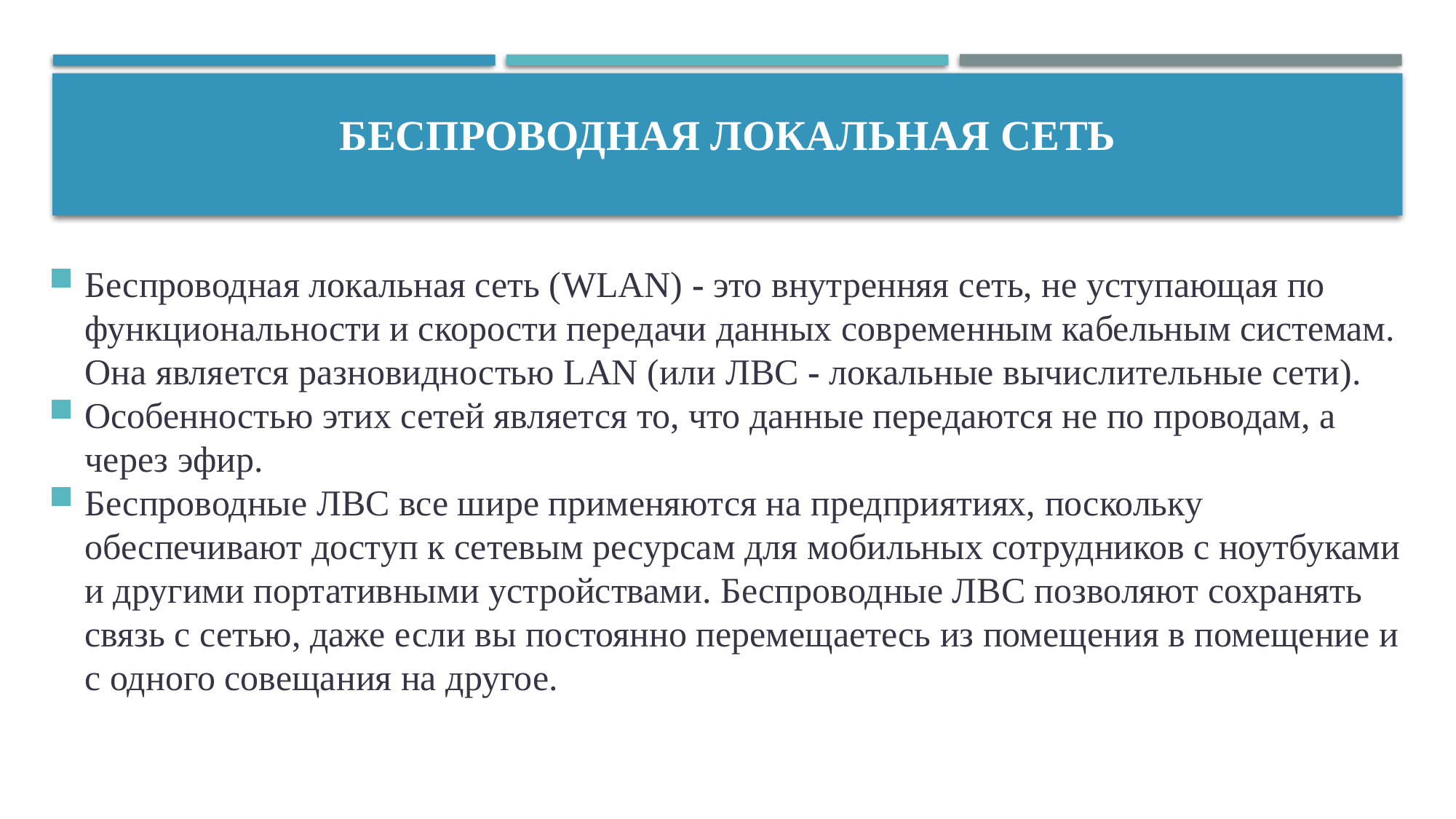

# БЕСПРОВОДНАЯ ЛОКАЛЬНАЯ СЕТЬ
Беспроводная локальная сеть (WLAN) - это внутренняя сеть, не уступающая по функциональности и скорости передачи данных современным кабельным системам. Она является разновидностью LAN (или ЛВС - локальные вычислительные сети).
Особенностью этих сетей является то, что данные передаются не по проводам, а через эфир.
Беспроводные ЛВС все шире применяются на предприятиях, поскольку обеспечивают доступ к сетевым ресурсам для мобильных сотрудников с ноутбуками и другими портативными устройствами. Беспроводные ЛВС позволяют сохранять связь с сетью, даже если вы постоянно перемещаетесь из помещения в помещение и с одного совещания на другое.